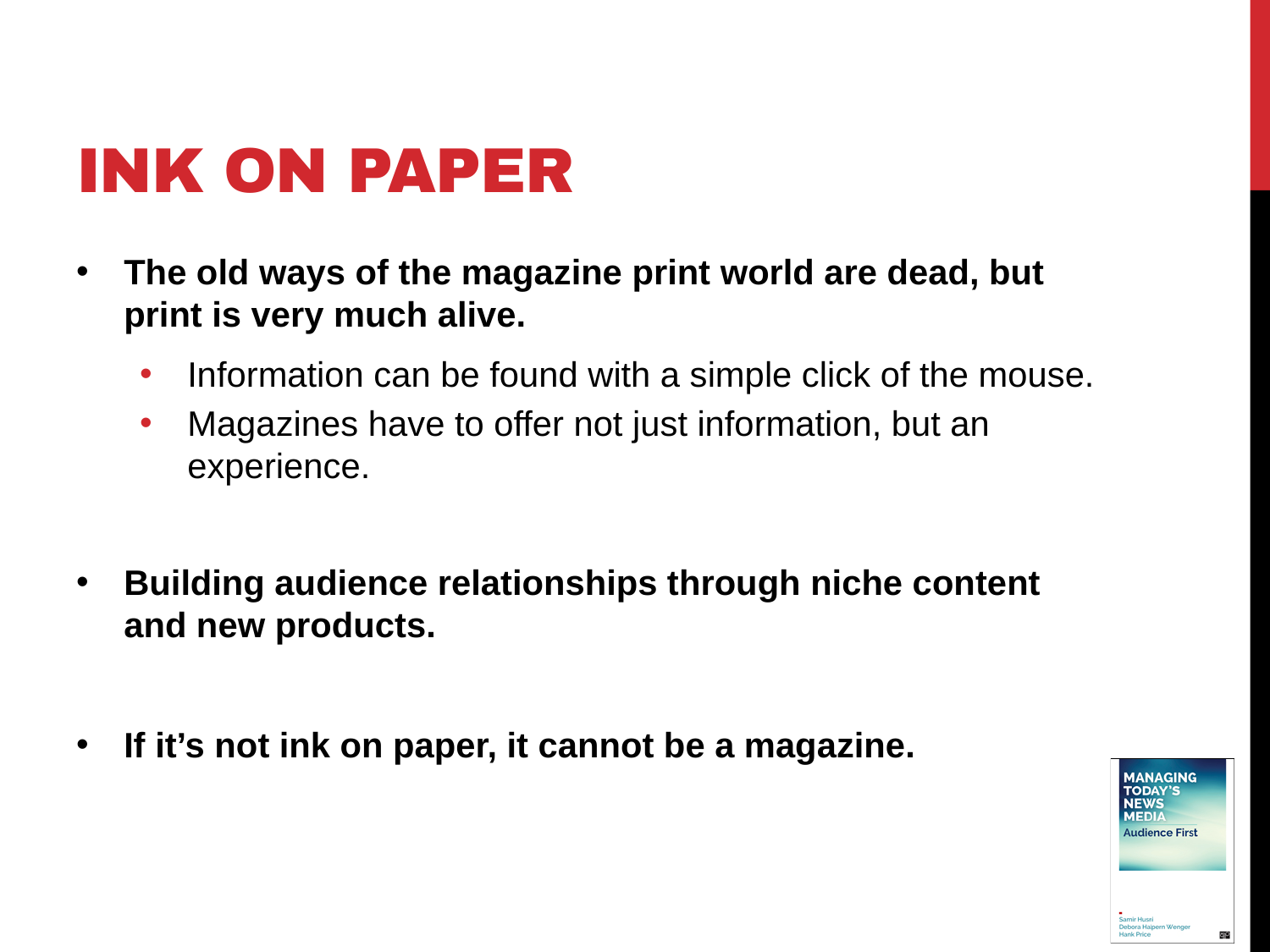

# Ink on paper
The old ways of the magazine print world are dead, but print is very much alive.
Information can be found with a simple click of the mouse.
Magazines have to offer not just information, but an experience.

Building audience relationships through niche content and new products.

If it’s not ink on paper, it cannot be a magazine.